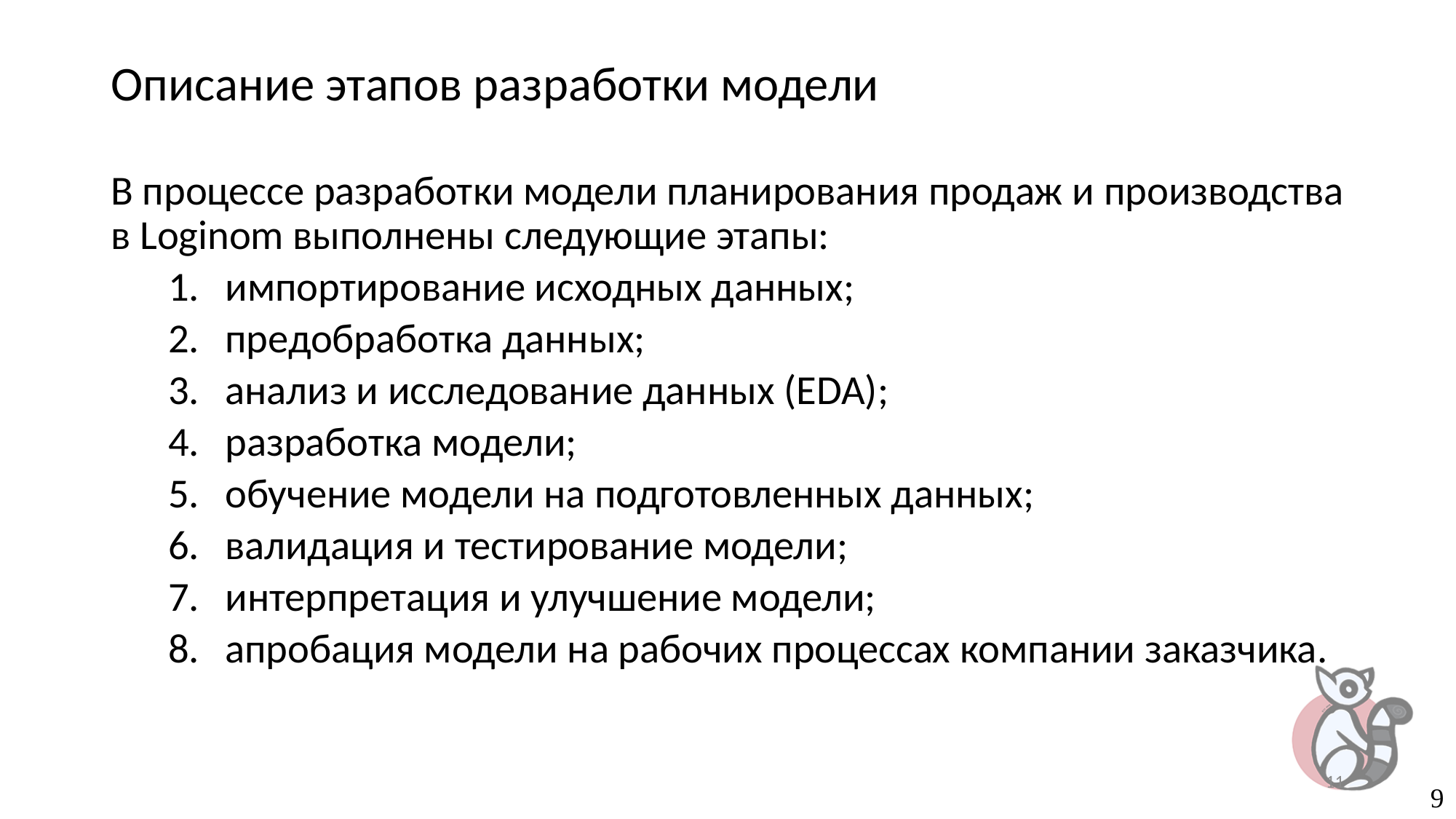

# Описание этапов разработки модели

В процессе разработки модели планирования продаж и производства в Loginom выполнены следующие этапы:
импортирование исходных данных;
предобработка данных;
анализ и исследование данных (EDA);
разработка модели;
обучение модели на подготовленных данных;
валидация и тестирование модели;
интерпретация и улучшение модели;
апробация модели на рабочих процессах компании заказчика.
11
9